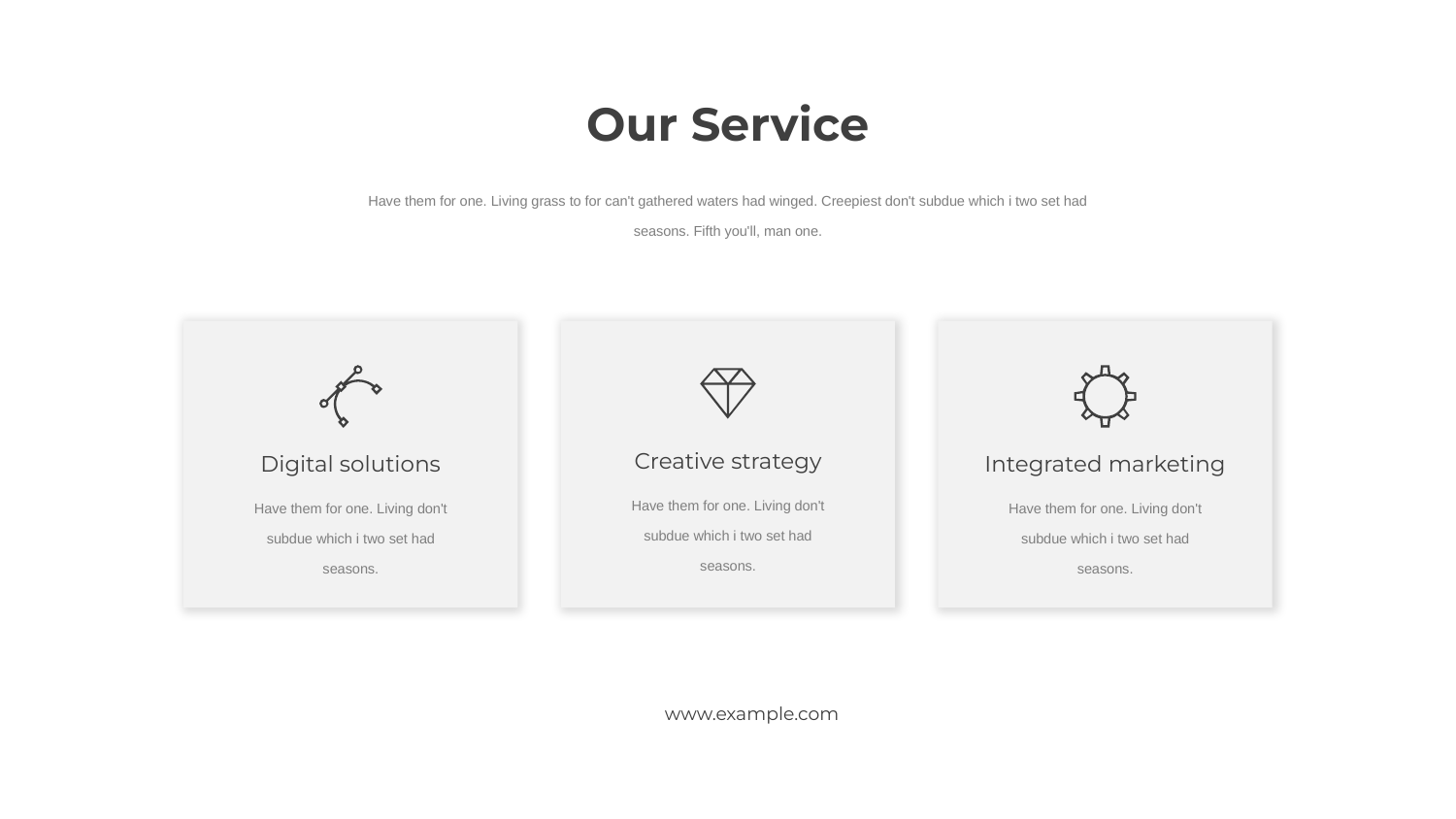

Our Service
Have them for one. Living grass to for can't gathered waters had winged. Creepiest don't subdue which i two set had seasons. Fifth you'll, man one.

Digital solutions
Have them for one. Living don't subdue which i two set had seasons.

Integrated marketing
Have them for one. Living don't subdue which i two set had seasons.

Creative strategy
Have them for one. Living don't subdue which i two set had seasons.
www.example.com